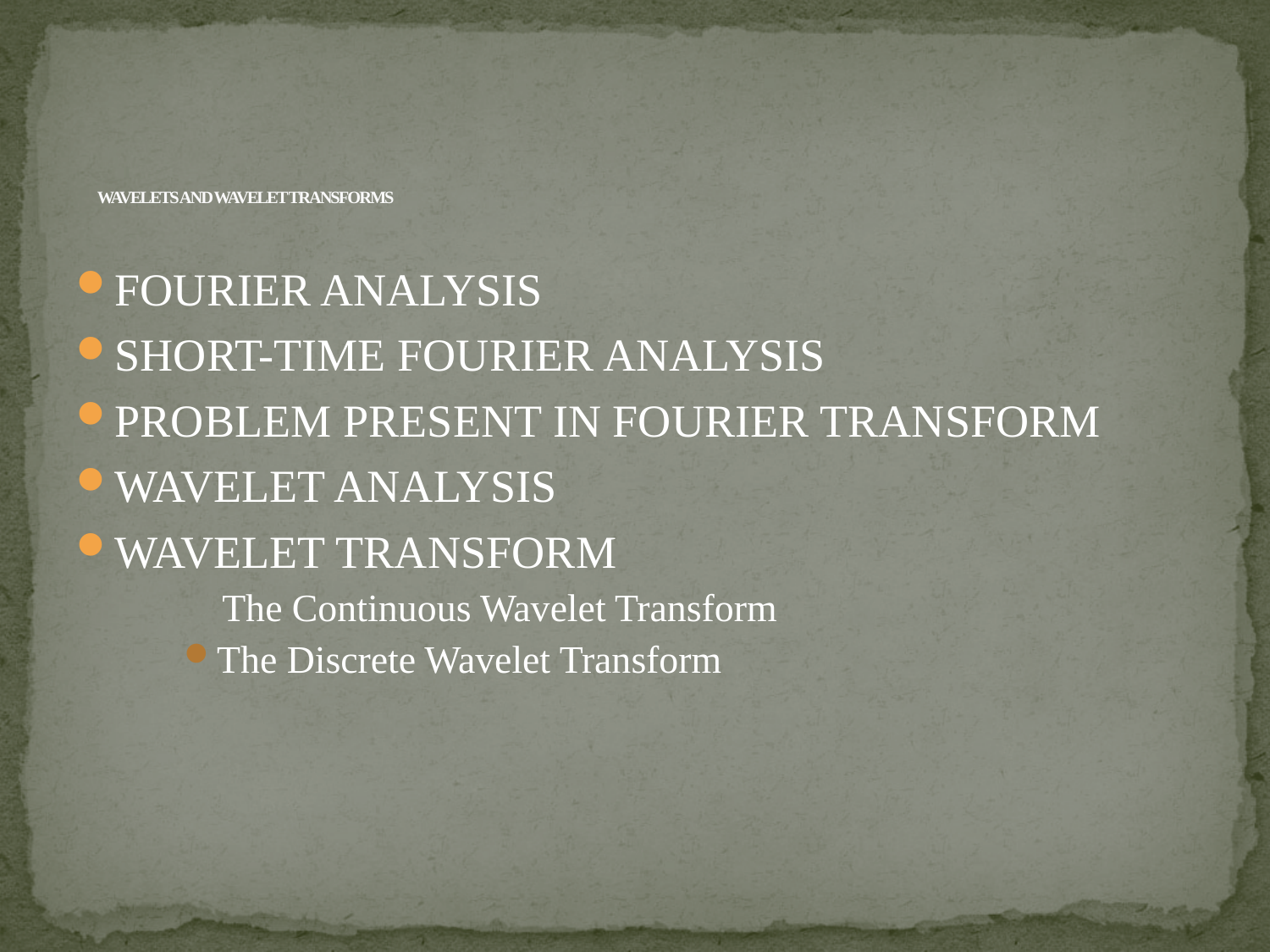

# WAVELETS AND WAVELET TRANSFORMS
Fourier Analysis
Short-Time Fourier analysis
Problem Present in Fourier Transform
Wavelet Analysis
WAVELET TRANSFORM
The Continuous Wavelet Transform
The Discrete Wavelet Transform